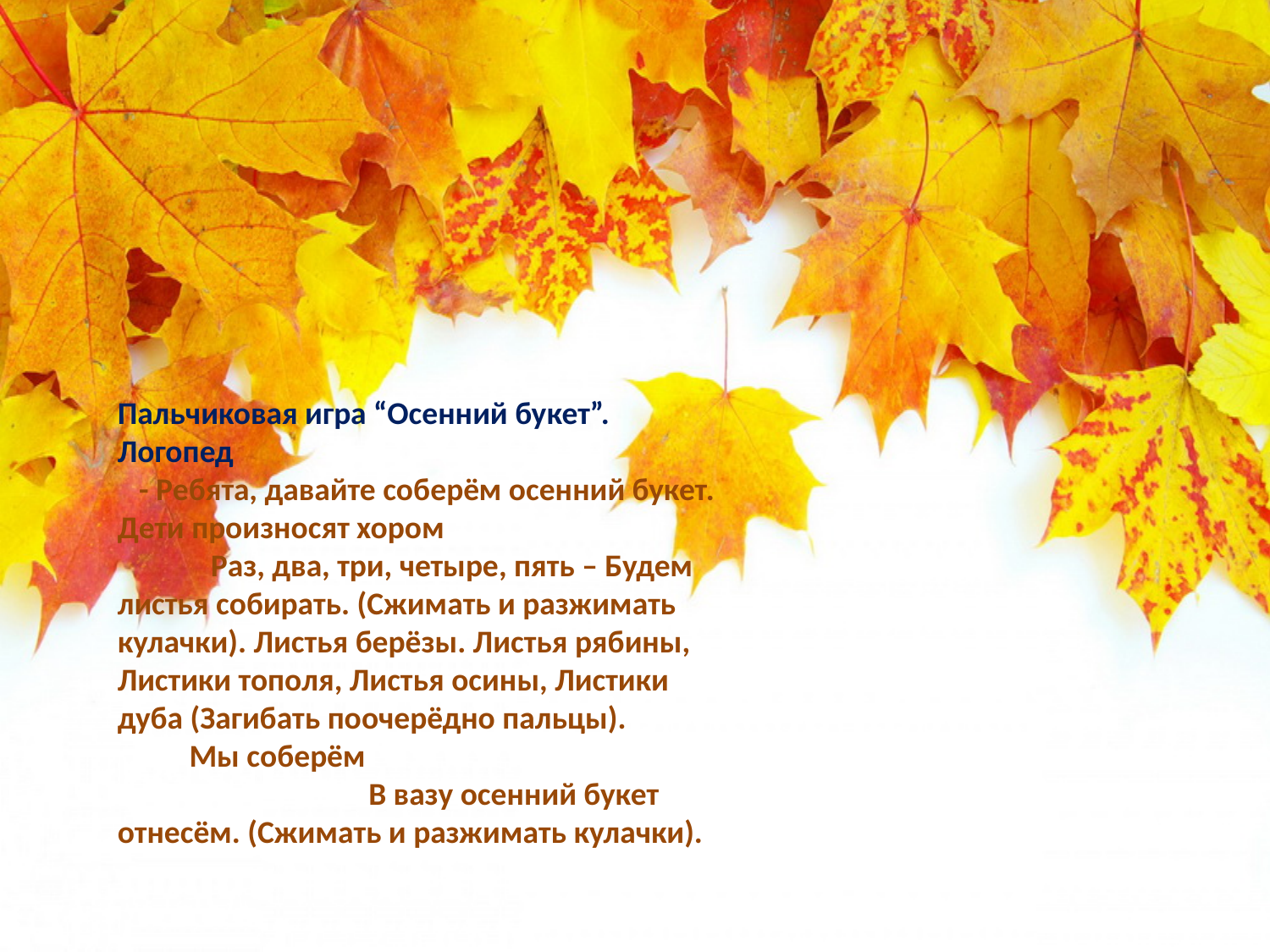

Пальчиковая игра “Осенний букет”. Логопед                                                                        - Ребята, давайте соберём осенний букет. Дети произносят хором                                                     Раз, два, три, четыре, пять – Будем листья собирать. (Сжимать и разжимать кулачки). Листья берёзы. Листья рябины, Листики тополя, Листья осины, Листики дуба (Загибать поочерёдно пальцы).                         Мы соберём                                                                                      В вазу осенний букет отнесём. (Сжимать и разжимать кулачки).